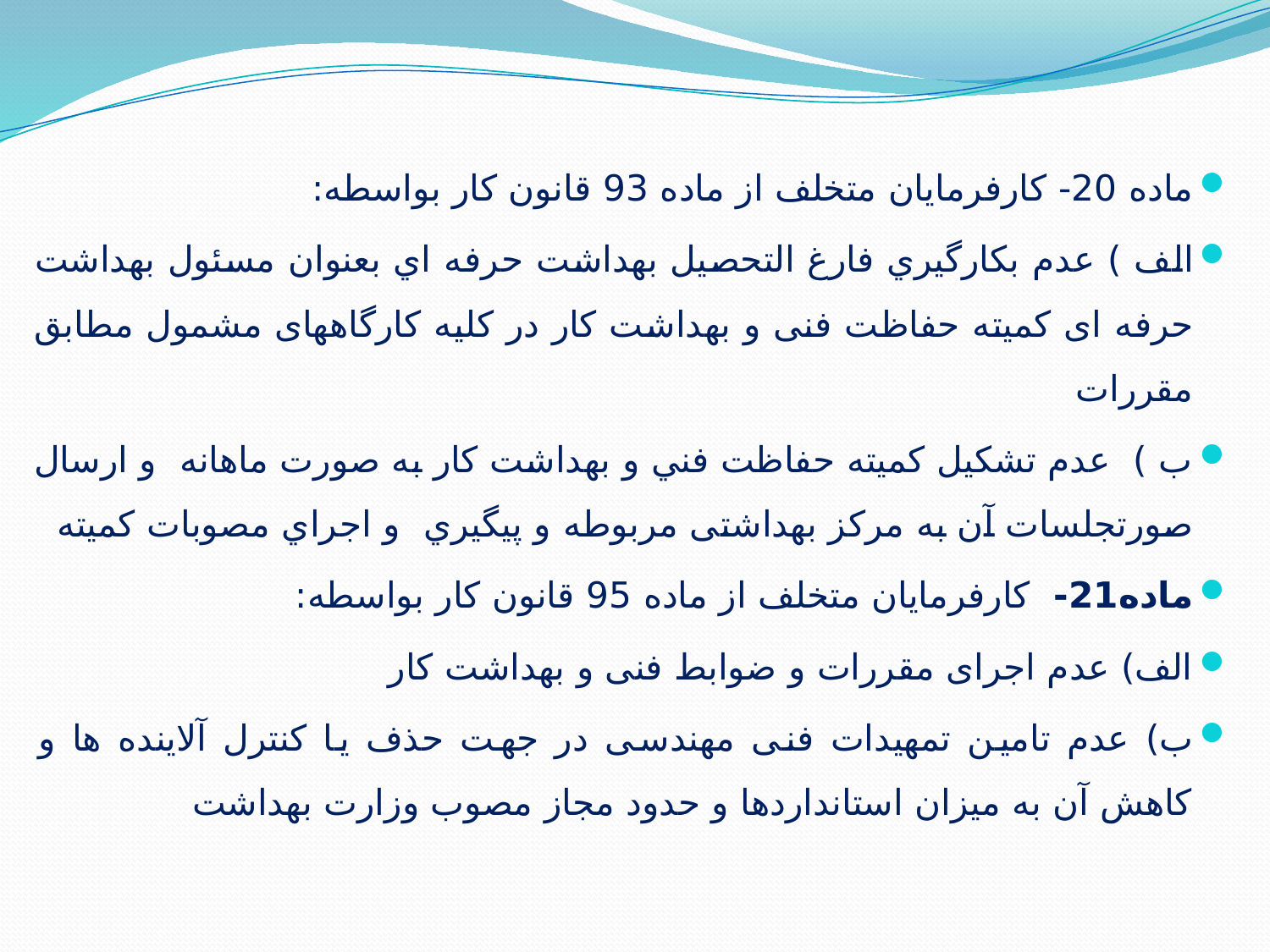

ماده 20- کارفرمایان متخلف از ماده 93 قانون کار بواسطه:
الف ) عدم بكارگيري فارغ التحصیل بهداشت حرفه اي بعنوان مسئول بهداشت حرفه ای کمیته حفاظت فنی و بهداشت کار در کلیه کارگاههای مشمول مطابق مقررات
ب )  عدم تشكيل كميته حفاظت فني و بهداشت کار به صورت ماهانه  و ارسال صورتجلسات آن به مركز بهداشتی مربوطه و پيگيري  و اجراي مصوبات كميته
ماده21-  کارفرمایان متخلف از ماده 95 قانون کار بواسطه:
الف) عدم اجرای مقررات و ضوابط فنی و بهداشت کار
ب) عدم تامین تمهیدات فنی مهندسی در جهت حذف یا کنترل آلاینده ها و کاهش آن به میزان استانداردها و حدود مجاز مصوب وزارت بهداشت